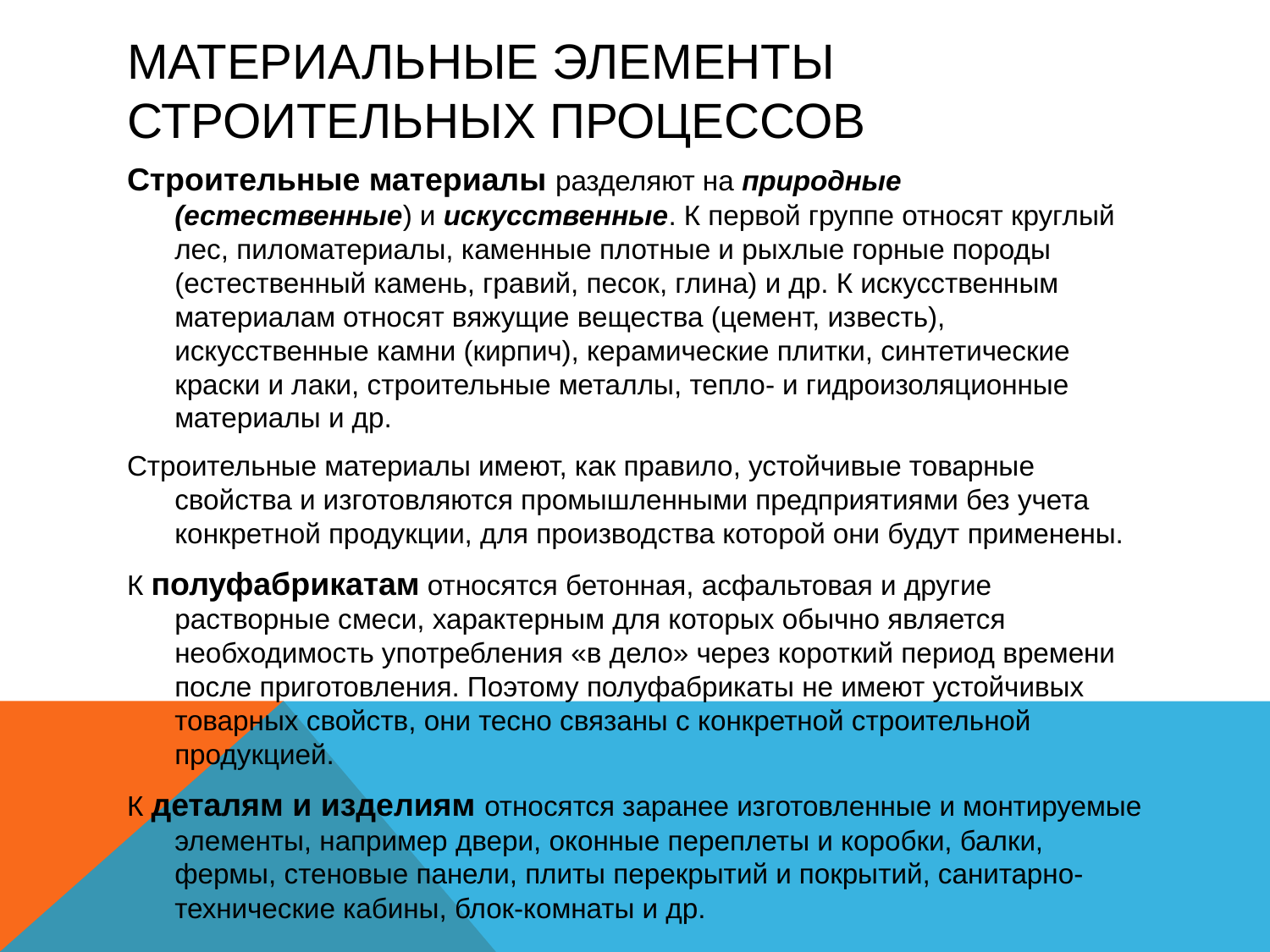

# МАТЕРИАЛЬНЫЕ ЭЛЕМЕНТЫ СТРОИТЕЛЬНЫХ ПРОЦЕССОВ
Строительные материалы разделяют на природные (естественные) и искусственные. К первой группе относят круглый лес, пиломатериалы, каменные плотные и рыхлые горные породы (естественный камень, гравий, песок, глина) и др. К искусственным материалам относят вяжущие вещества (цемент, известь), искусственные камни (кирпич), керамические плитки, синтетические краски и лаки, строительные металлы, тепло- и гидроизоляционные материалы и др.
Строительные материалы имеют, как правило, устойчивые товарные свойства и изготовляются промышленными предприятиями без учета конкретной продукции, для производства которой они будут применены.
К полуфабрикатам относятся бетонная, асфальтовая и другие растворные смеси, характерным для которых обычно является необходимость употребления «в дело» через короткий период времени после приготовления. Поэтому полуфабрикаты не имеют устойчивых товарных свойств, они тесно связаны с конкретной строительной продукцией.
К деталям и изделиям относятся заранее изготовленные и монтируемые элементы, например двери, оконные переплеты и коробки, балки, фермы, стеновые панели, плиты перекрытий и покрытий, санитарно-технические кабины, блок-комнаты и др.